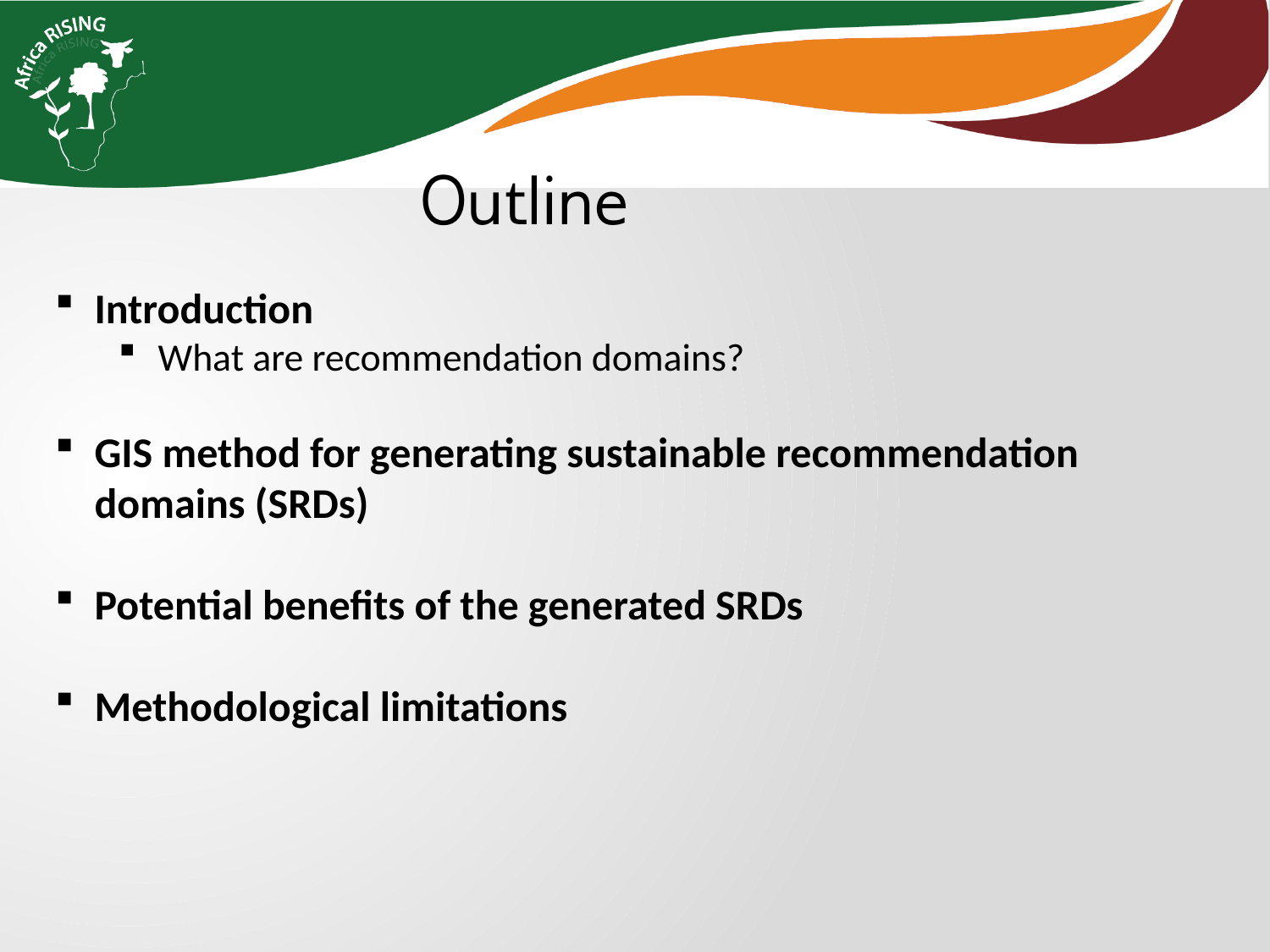

Outline
Introduction
What are recommendation domains?

GIS method for generating sustainable recommendation domains (SRDs)

Potential benefits of the generated SRDs

Methodological limitations